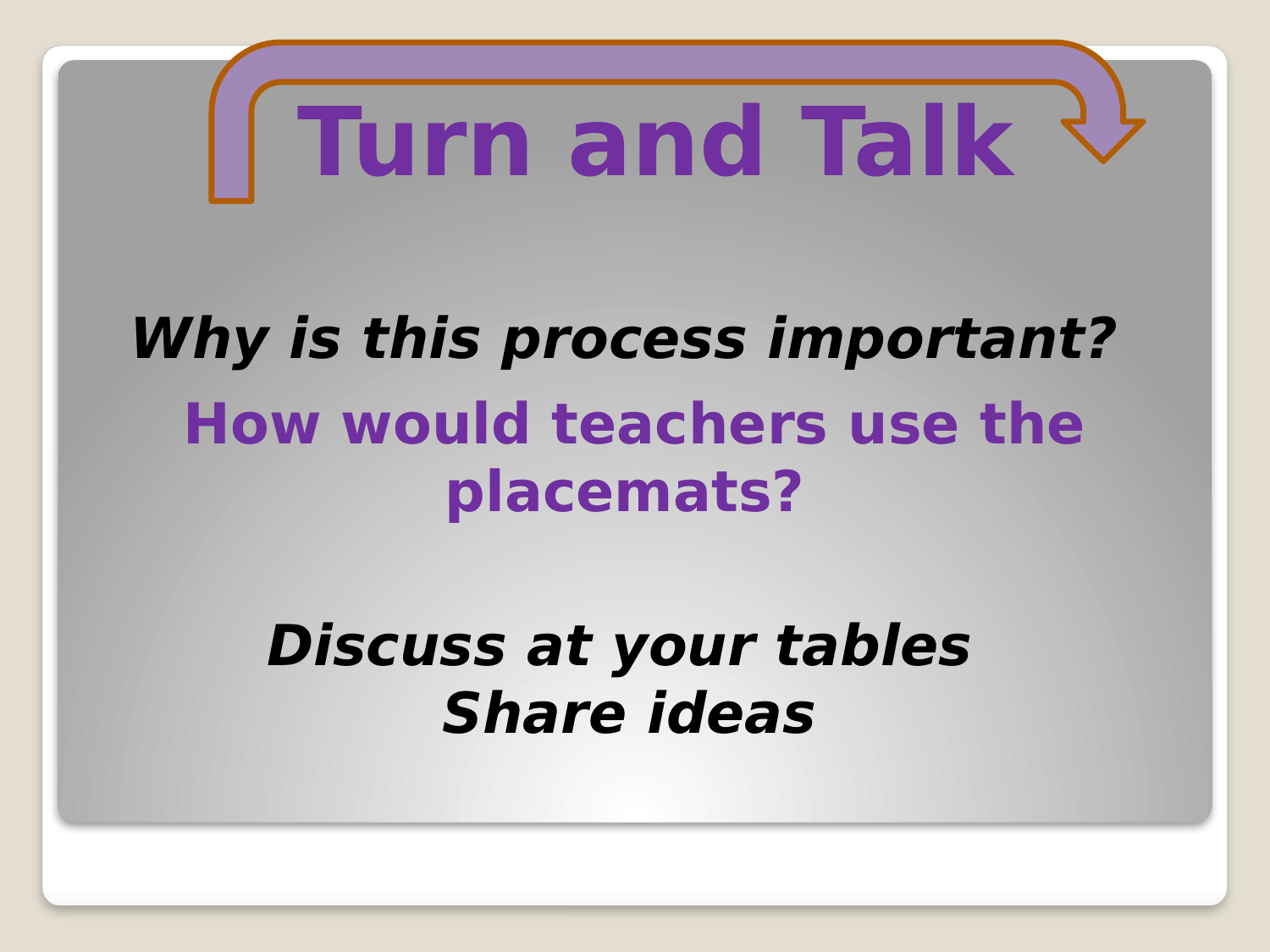

Turn and Talk

Why is this process important?
# How would teachers use the placemats?
Discuss at your tables
Share ideas